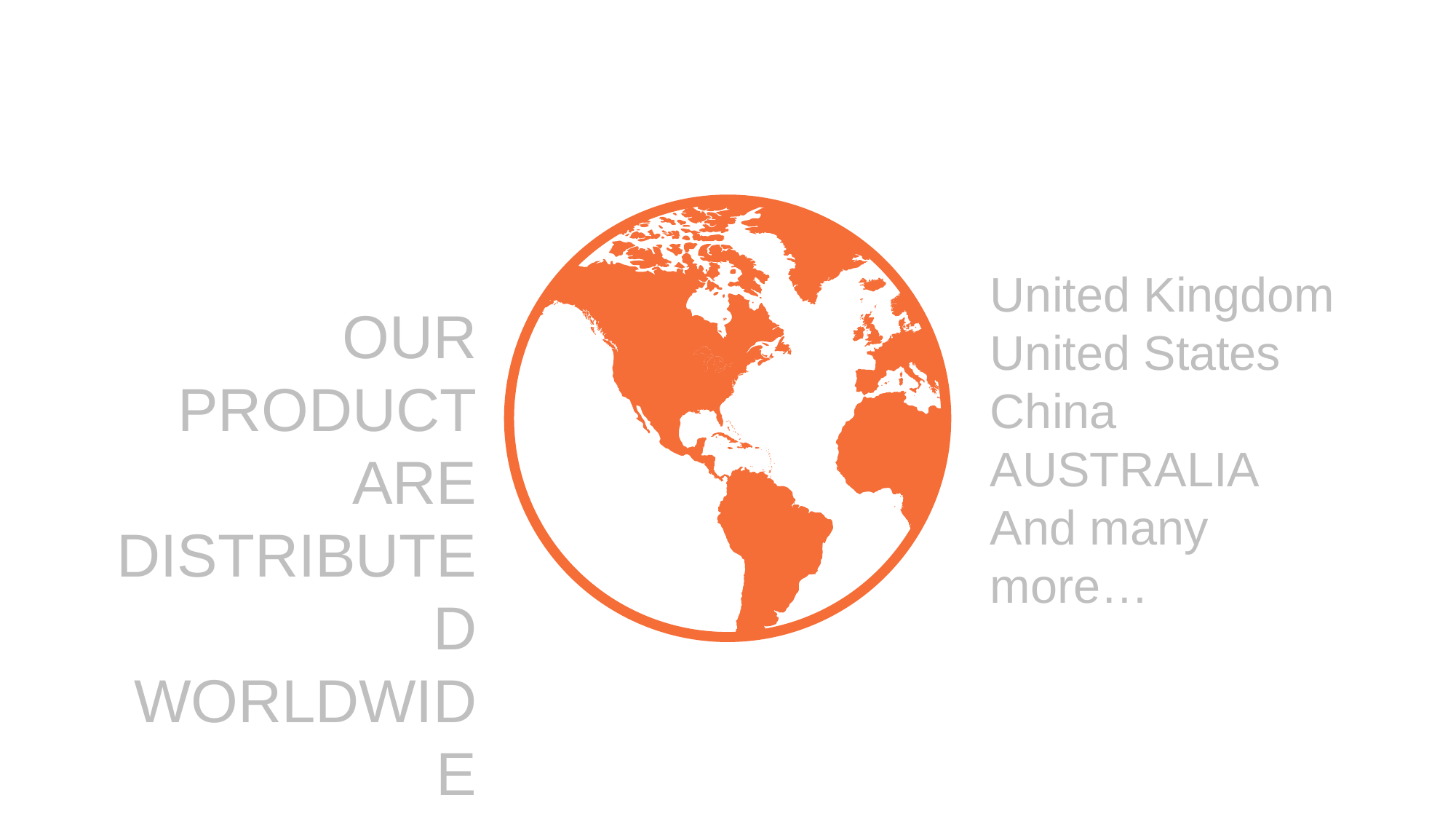

United Kingdom
United States
China
AUSTRALIA
And many more…
OUR PRODUCT
ARE DISTRIBUTED
WORLDWIDE